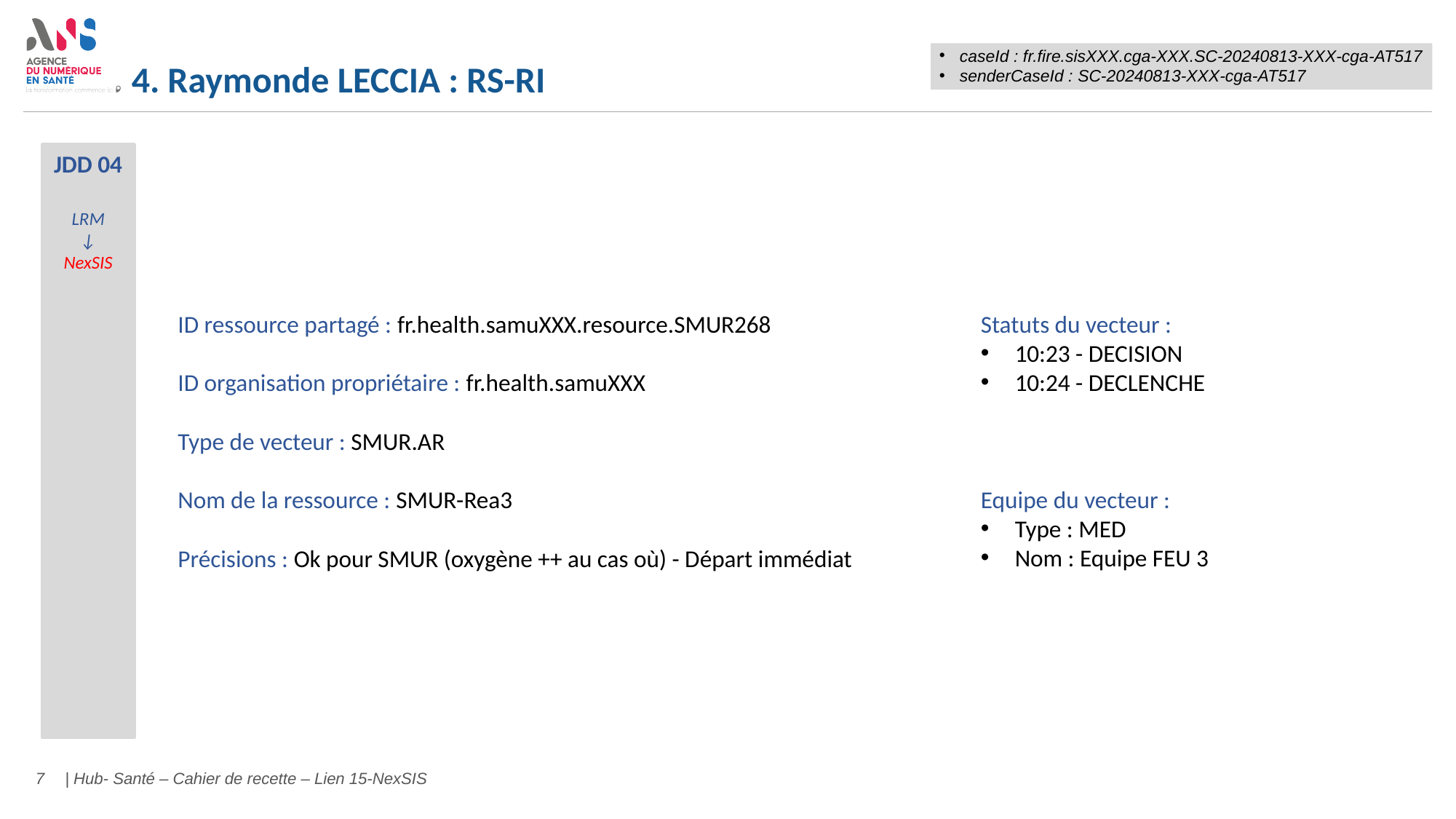

# 4. Raymonde LECCIA : RS-RI
caseId : fr.fire.sisXXX.cga-XXX.SC-20240813-XXX-cga-AT517
senderCaseId : SC-20240813-XXX-cga-AT517
JDD 04

LRM
↓
NexSIS
ID ressource partagé : fr.health.samuXXX.resource.SMUR268
Statuts du vecteur :
10:23 - DECISION
10:24 - DECLENCHE
ID organisation propriétaire : fr.health.samuXXX
Type de vecteur : SMUR.AR
Nom de la ressource : SMUR-Rea3
Equipe du vecteur :
Type : MED
Nom : Equipe FEU 3
Précisions : Ok pour SMUR (oxygène ++ au cas où) - Départ immédiat
7
| Hub- Santé – Cahier de recette – Lien 15-NexSIS